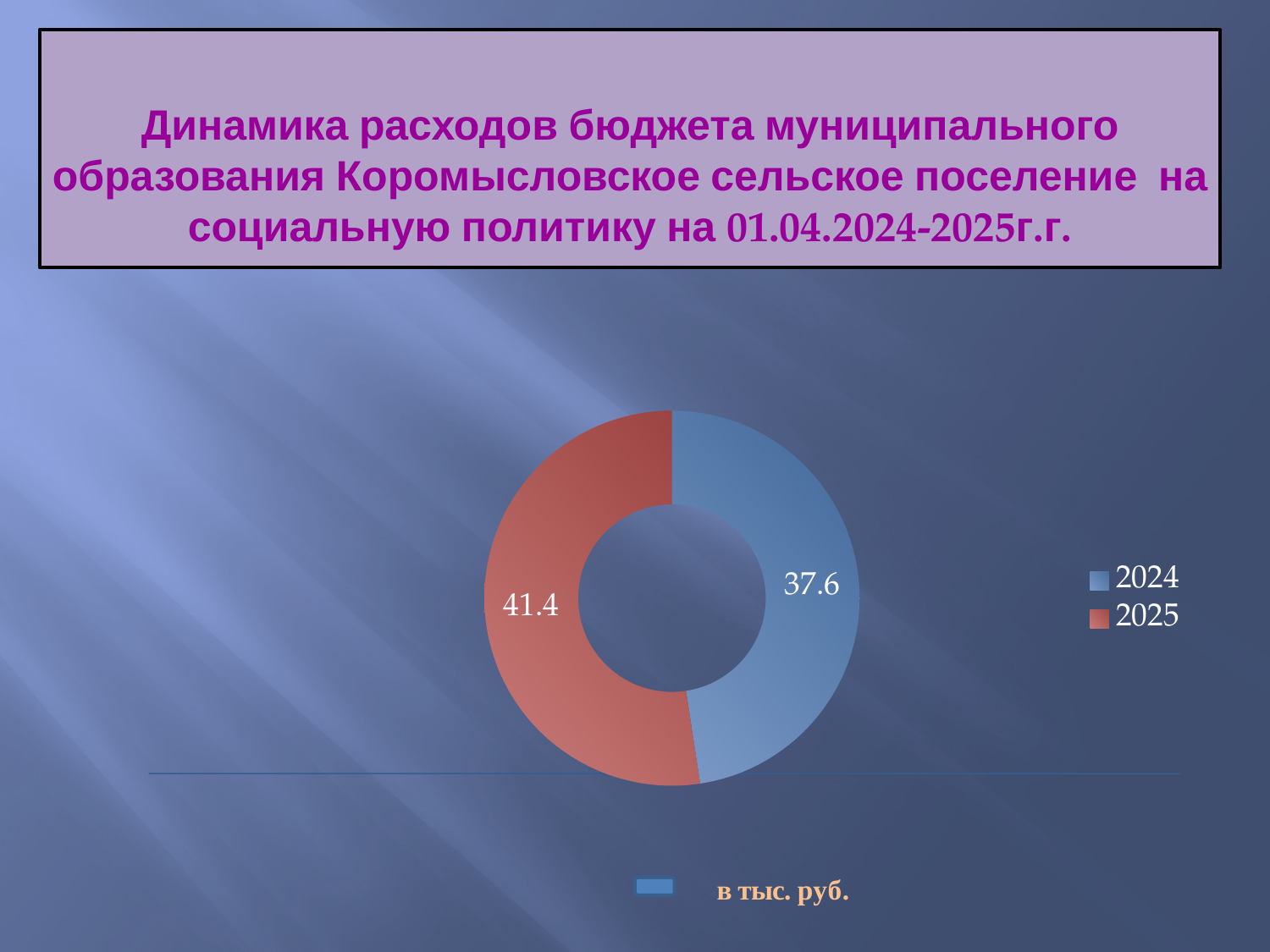

# Динамика расходов бюджета муниципального образования Коромысловское сельское поселение  на социальную политику на 01.04.2024-2025г.г.

### Chart

| Category | Столбец1 | Столбец2 |
|---|---|---|
| 2024 | 37.6 | None |
| 2025 | 41.4 | None |